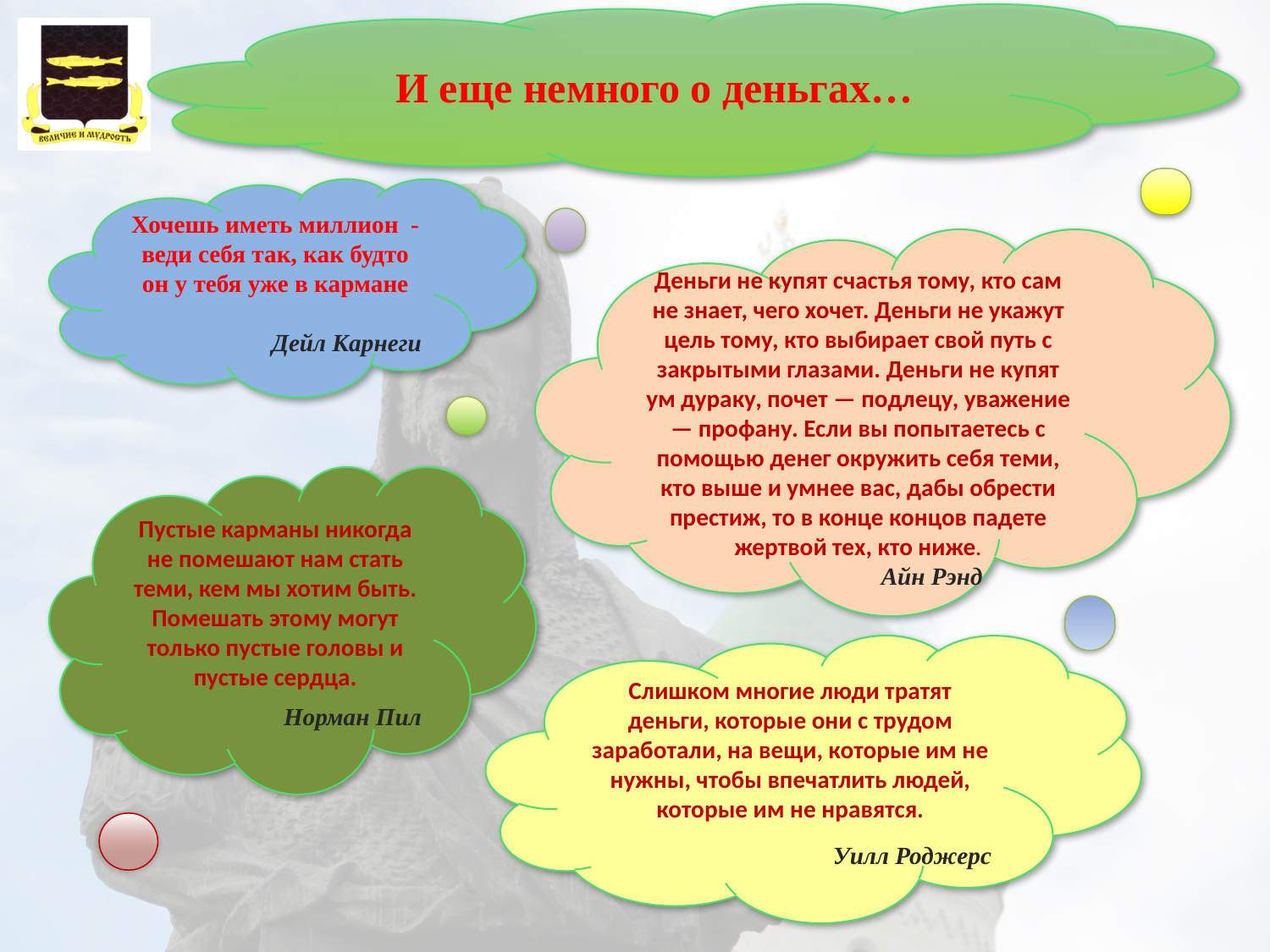

И еще немного о деньгах…

Хочешь иметь миллион  - веди себя так, как будто он у тебя уже в кармане

Дейл Карнеги

Деньги не купят счастья тому, кто сам не знает, чего хочет. Деньги не укажут цель тому, кто выбирает свой путь с закрытыми глазами. Деньги не купят ум дураку, почет — подлецу, уважение — профану. Если вы попытаетесь с помощью денег окружить себя теми, кто выше и умнее вас, дабы обрести престиж, то в конце концов падете жертвой тех, кто ниже.
                        Айн Рэнд

Пустые карманы никогда не помешают нам стать теми, кем мы хотим быть. Помешать этому могут только пустые головы и пустые сердца.

Норман Пил

Слишком многие люди тратят деньги, которые они с трудом заработали, на вещи, которые им не нужны, чтобы впечатлить людей, которые им не нравятся.

Уилл Роджерс